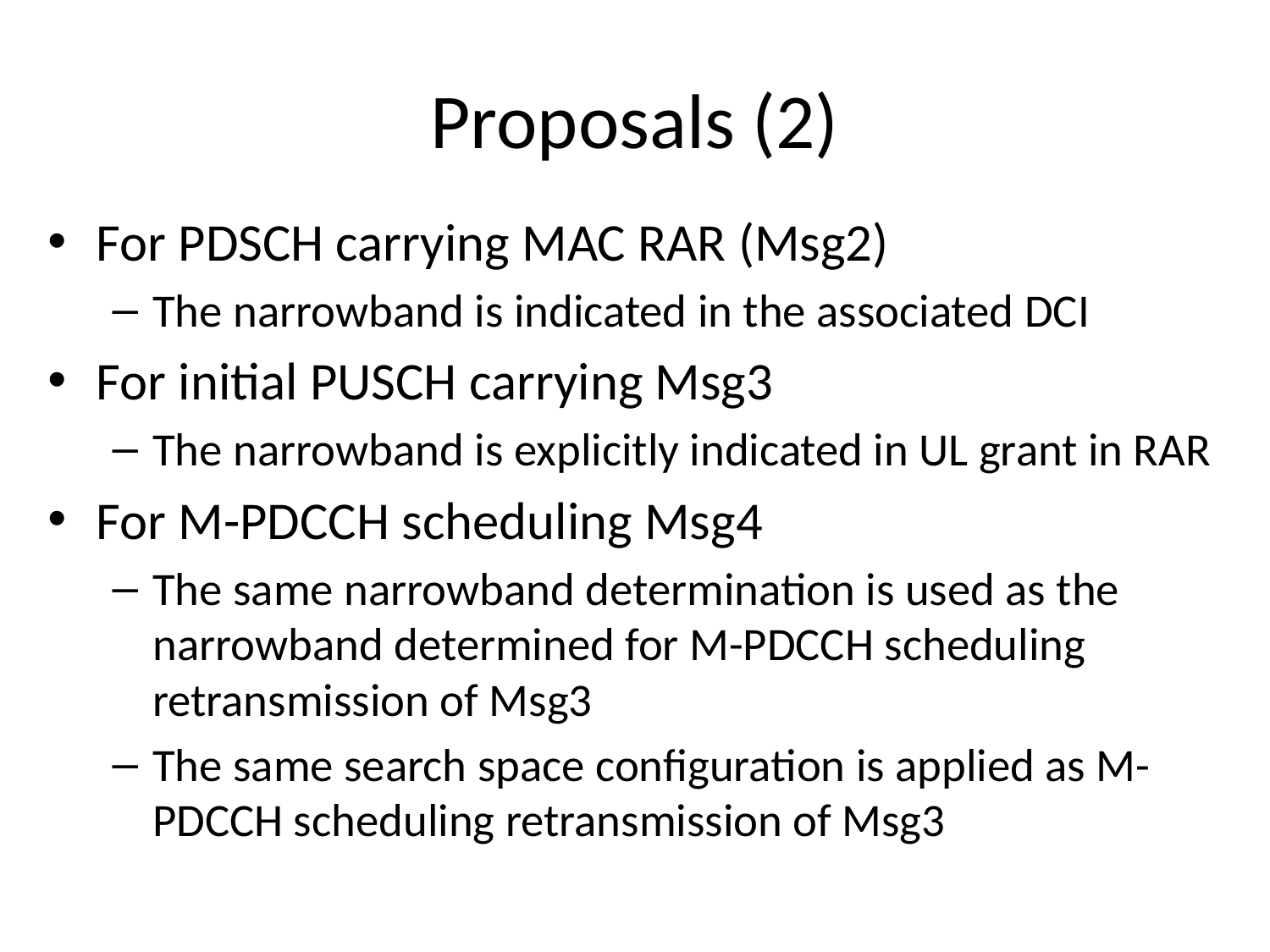

# Proposals (2)
For PDSCH carrying MAC RAR (Msg2)
The narrowband is indicated in the associated DCI
For initial PUSCH carrying Msg3
The narrowband is explicitly indicated in UL grant in RAR
For M-PDCCH scheduling Msg4
The same narrowband determination is used as the narrowband determined for M-PDCCH scheduling retransmission of Msg3
The same search space configuration is applied as M-PDCCH scheduling retransmission of Msg3